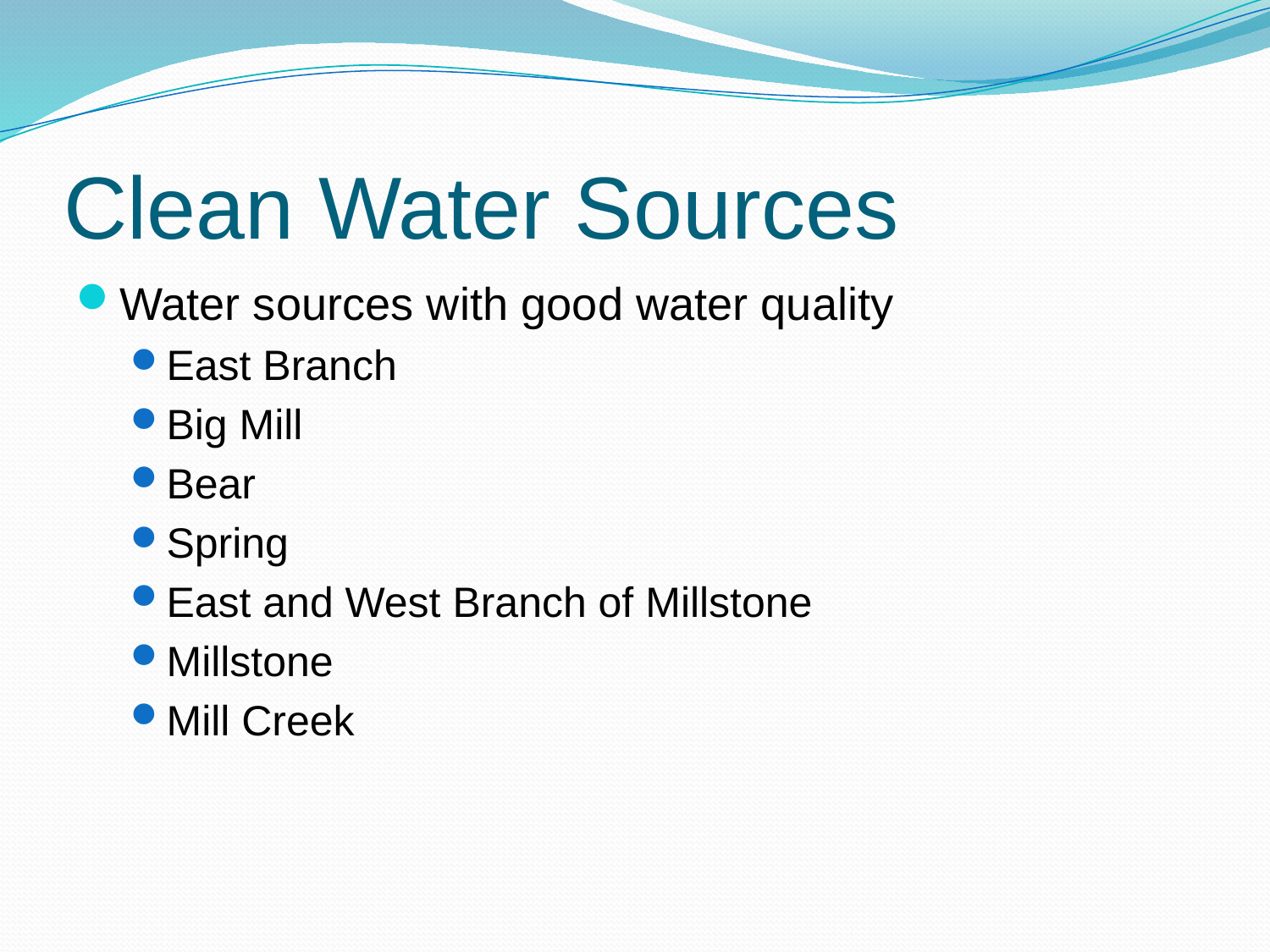

# Clean Water Sources
Water sources with good water quality
East Branch
Big Mill
Bear
Spring
East and West Branch of Millstone
Millstone
Mill Creek